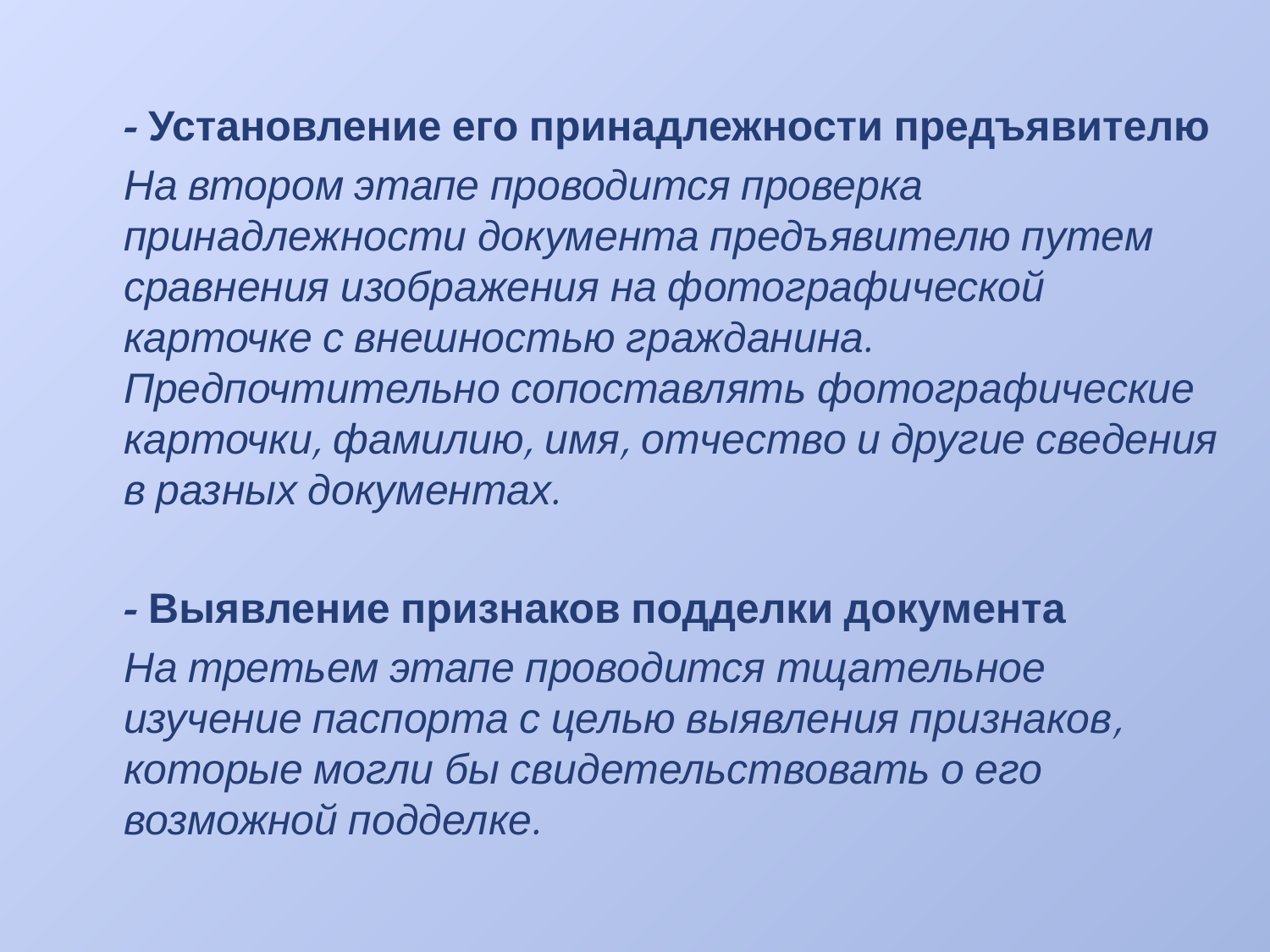

#

	- Установление его принадлежности предъявителю
	На втором этапе проводится проверка принадлежности документа предъявителю путем сравнения изображения на фотографической карточке с внешностью гражданина. Предпочтительно сопоставлять фотографические карточки, фамилию, имя, отчество и другие сведения в разных документах.

	- Выявление признаков подделки документа
	На третьем этапе проводится тщательное изучение паспорта с целью выявления признаков, которые могли бы свидетельствовать о его возможной подделке.